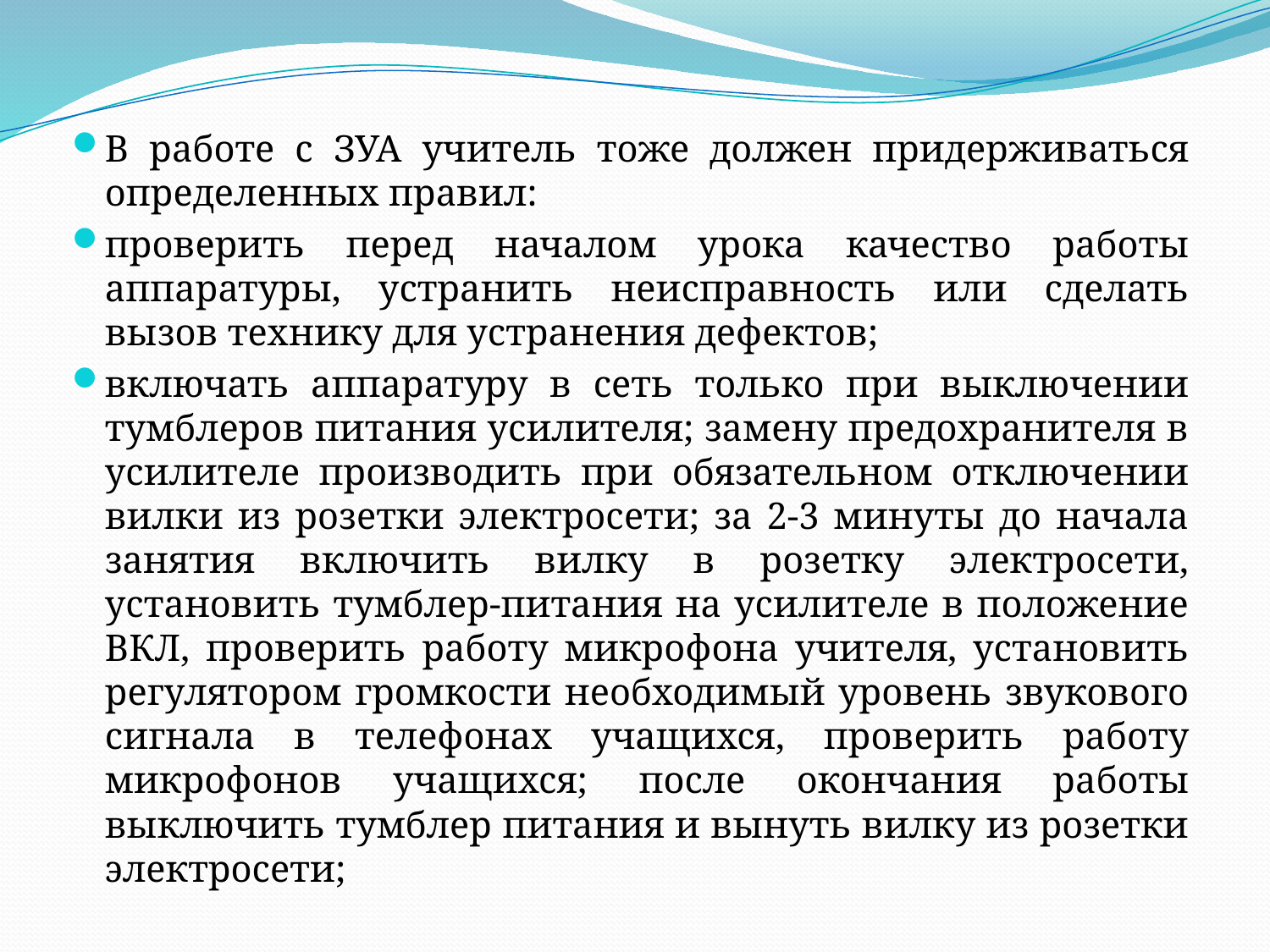

В работе с ЗУА учитель тоже должен придерживаться определенных правил:
проверить перед началом урока качество работы аппаратуры, устранить неисправность или сделать вызов технику для устранения дефектов;
включать аппаратуру в сеть только при выключении тумблеров питания усилителя; замену предохранителя в усилителе производить при обязательном отключении вилки из розетки электросети; за 2-3 минуты до начала занятия включить вилку в розетку электросети, установить тумблер-питания на усилителе в положение ВКЛ, проверить работу микрофона учителя, установить регулятором громкости необходимый уровень звукового сигнала в телефонах учащихся, проверить работу микрофонов учащихся; после окончания работы выключить тумблер питания и вынуть вилку из розетки электросети;